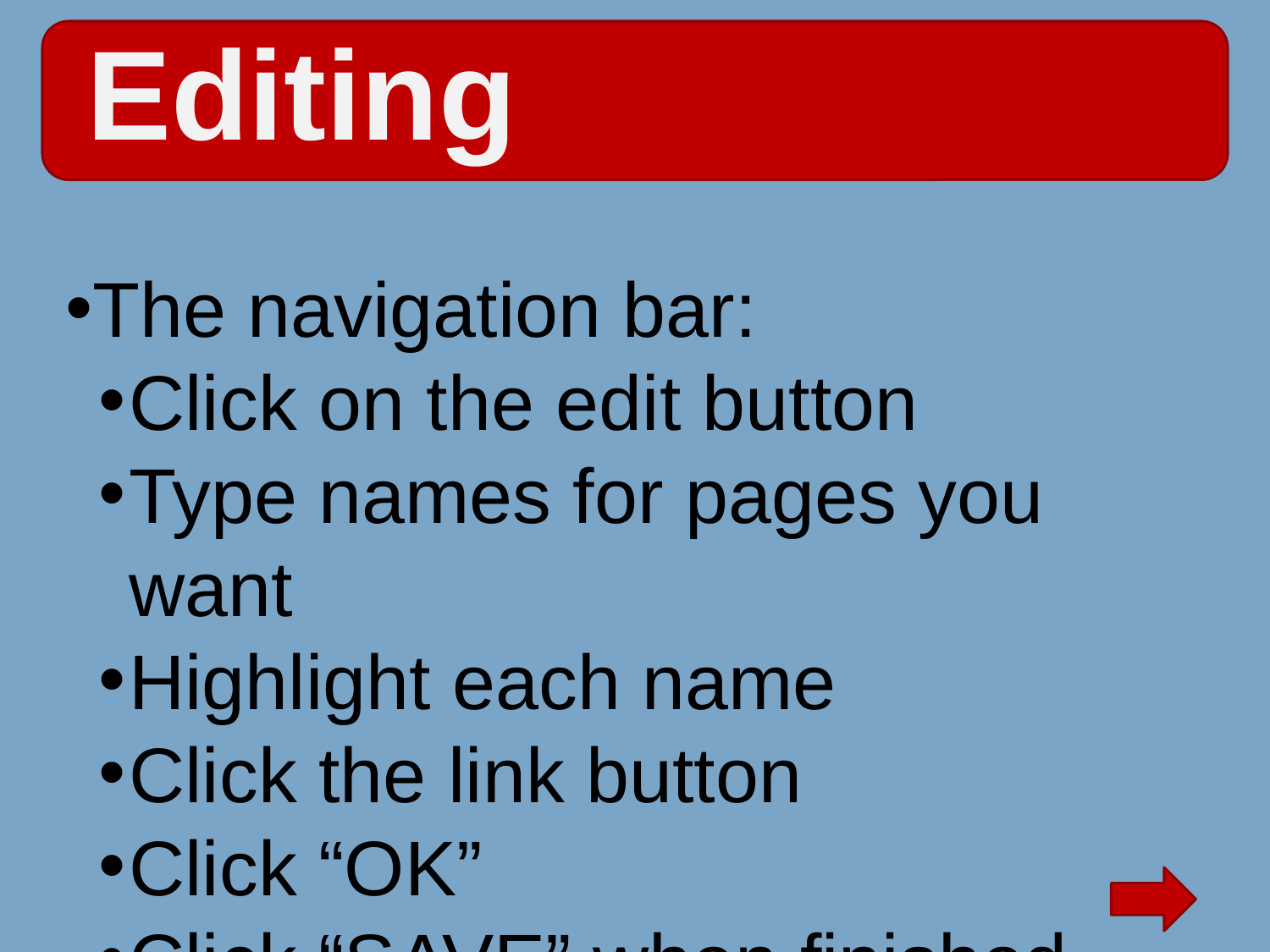

Editing

The navigation bar:
Click on the edit button
Type names for pages you want
Highlight each name
Click the link button
Click “OK”
Click “SAVE” when finished